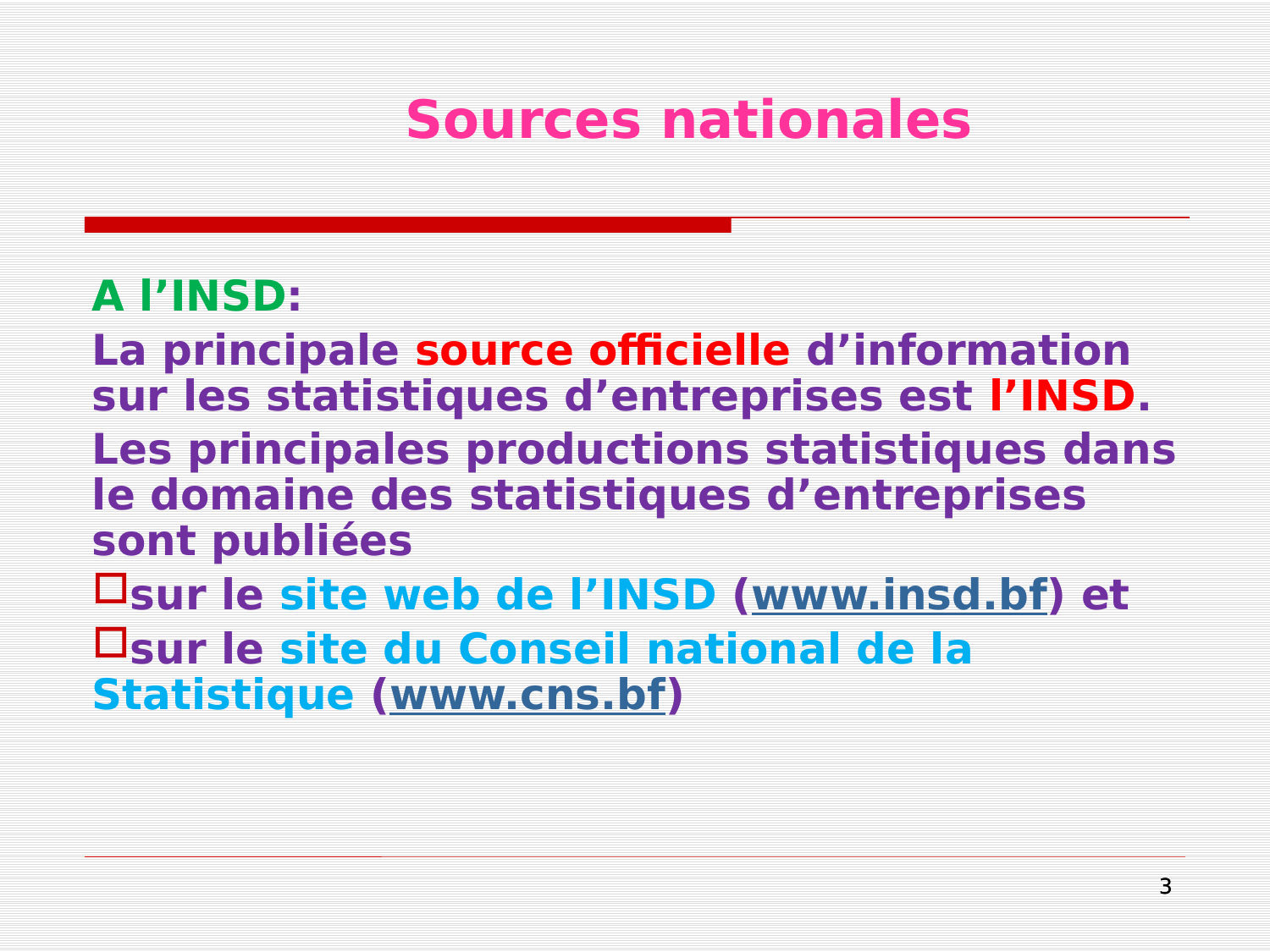

# Sources nationales
A l’INSD:
La principale source officielle d’information sur les statistiques d’entreprises est l’INSD.
Les principales productions statistiques dans le domaine des statistiques d’entreprises sont publiées
sur le site web de l’INSD (www.insd.bf) et
sur le site du Conseil national de la Statistique (www.cns.bf)
3
3